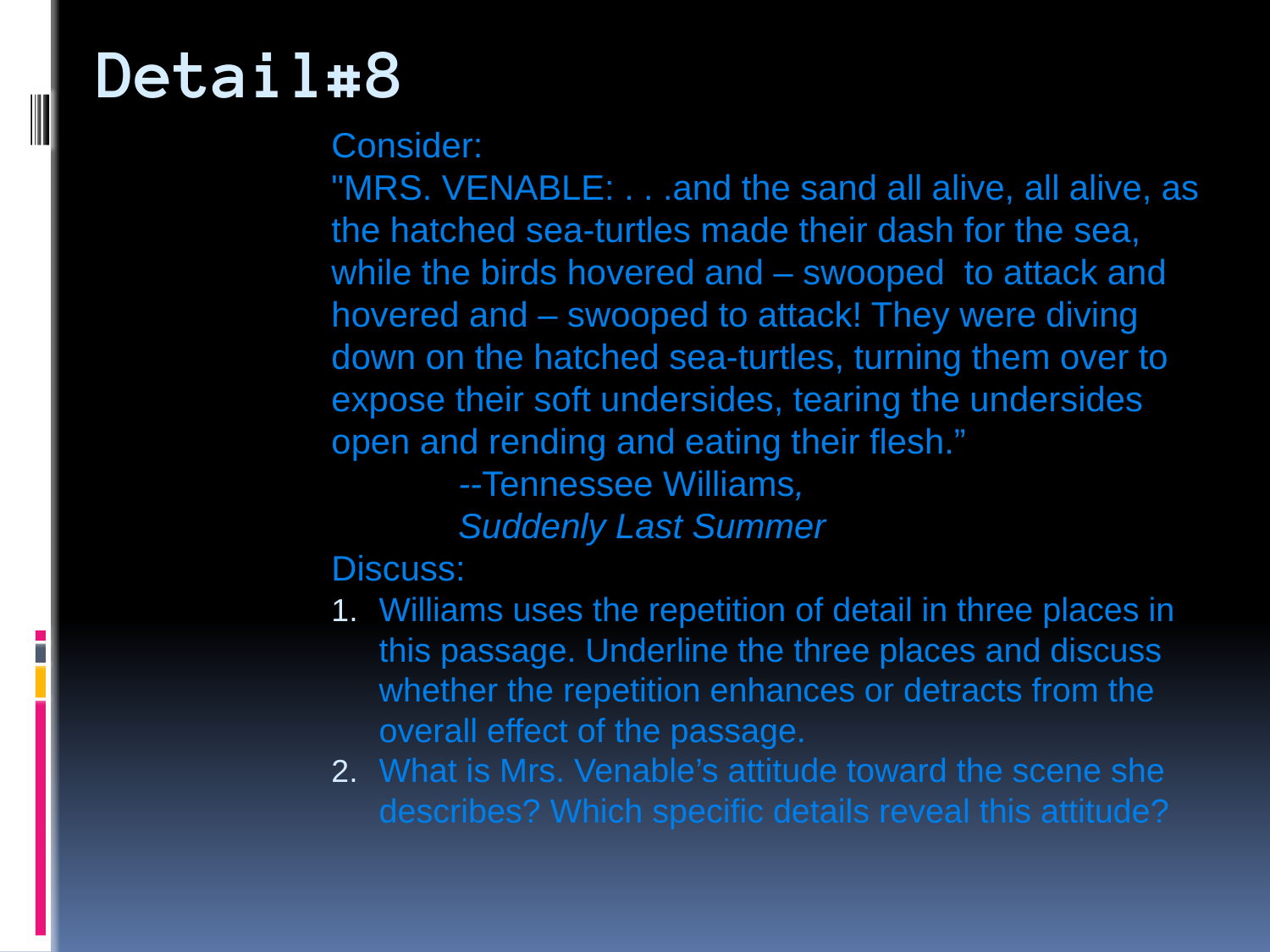

# Detail#8
Consider:
"MRS. VENABLE: . . .and the sand all alive, all alive, as the hatched sea-turtles made their dash for the sea, while the birds hovered and – swooped  to attack and hovered and – swooped to attack! They were diving down on the hatched sea-turtles, turning them over to expose their soft undersides, tearing the undersides open and rending and eating their flesh.”
	--Tennessee Williams,
	Suddenly Last Summer
Discuss:
Williams uses the repetition of detail in three places in this passage. Underline the three places and discuss whether the repetition enhances or detracts from the overall effect of the passage.
What is Mrs. Venable’s attitude toward the scene she describes? Which specific details reveal this attitude?